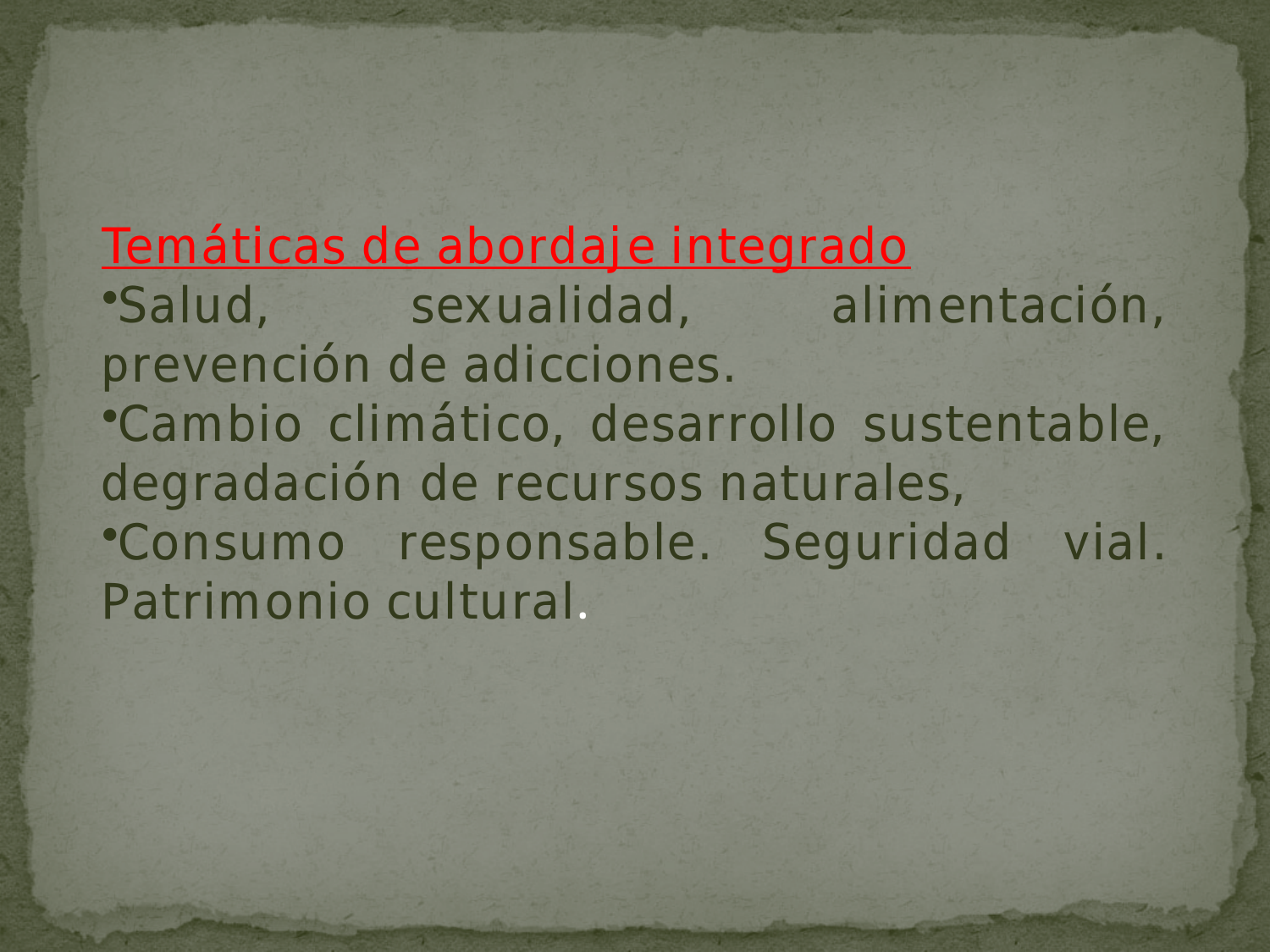

#
Temáticas de abordaje integrado
Salud, sexualidad, alimentación, prevención de adicciones.
Cambio climático, desarrollo sustentable, degradación de recursos naturales,
Consumo responsable. Seguridad vial. Patrimonio cultural.